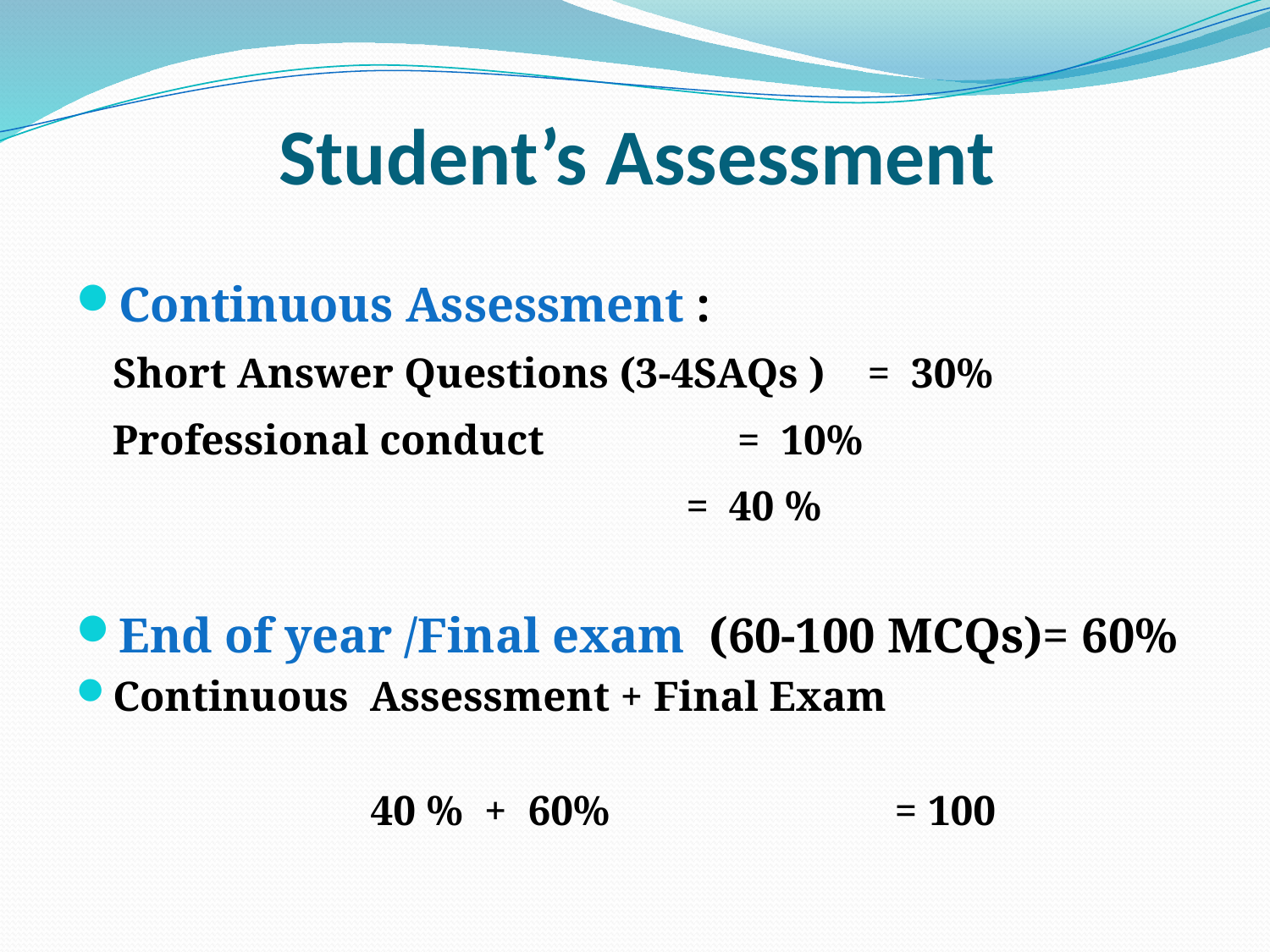

# Student’s Assessment
Continuous Assessment :
   Short Answer Questions (3-4SAQs )    =  30%
	Professional conduct 		             =  10%
				                   =	40 %

End of year /Final exam  (60-100 MCQs)= 60%
Continuous  Assessment + Final Exam
                        40 %  +  60%                           = 100